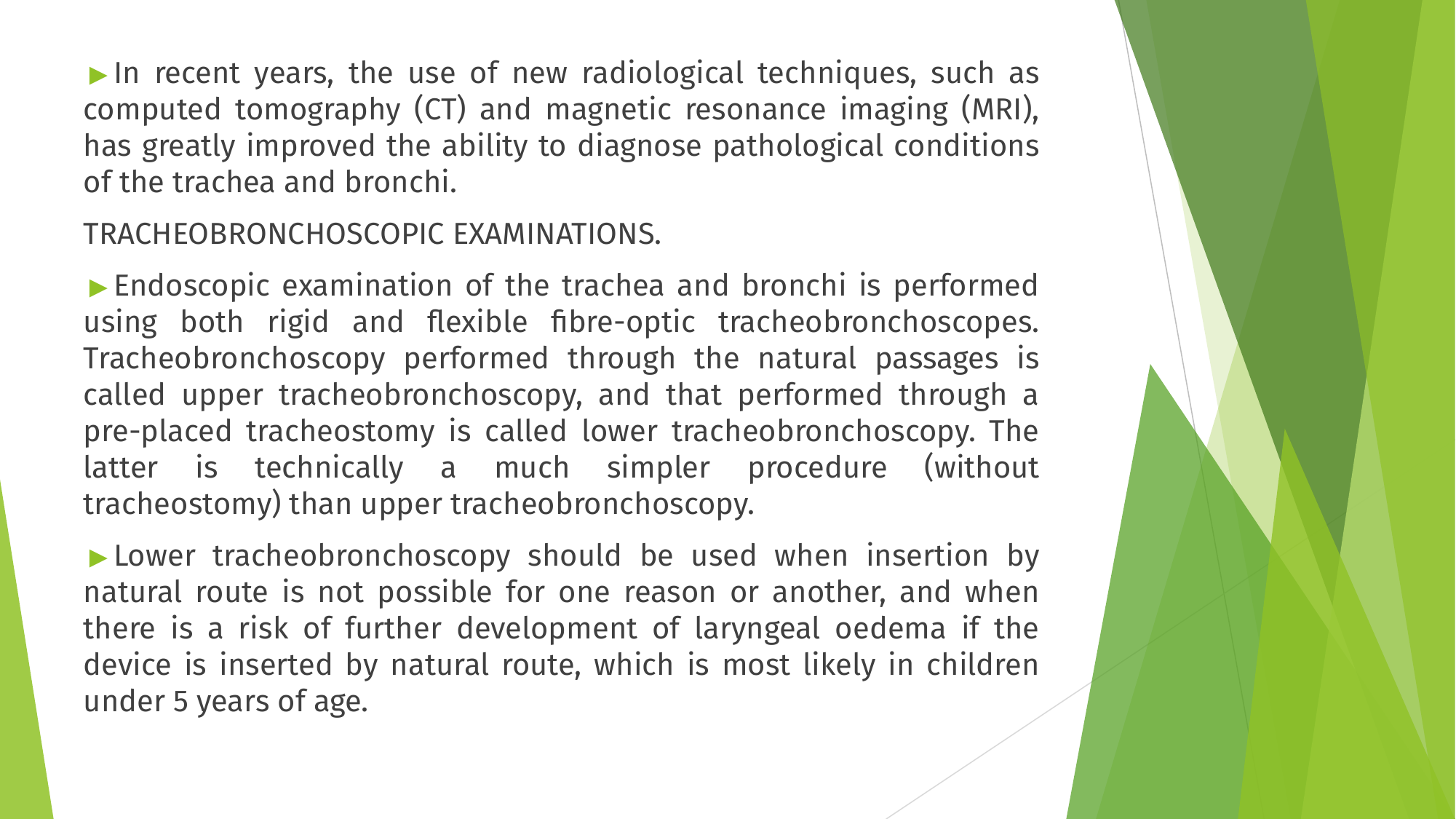

In recent years, the use of new radiological techniques, such as computed tomography (CT) and magnetic resonance imaging (MRI), has greatly improved the ability to diagnose pathological conditions of the trachea and bronchi.
TRACHEOBRONCHOSCOPIC EXAMINATIONS.
Endoscopic examination of the trachea and bronchi is performed using both rigid and flexible fibre-optic tracheobronchoscopes. Tracheobronchoscopy performed through the natural passages is called upper tracheobronchoscopy, and that performed through a pre-placed tracheostomy is called lower tracheobronchoscopy. The latter is technically a much simpler procedure (without tracheostomy) than upper tracheobronchoscopy.
Lower tracheobronchoscopy should be used when insertion by natural route is not possible for one reason or another, and when there is a risk of further development of laryngeal oedema if the device is inserted by natural route, which is most likely in children under 5 years of age.